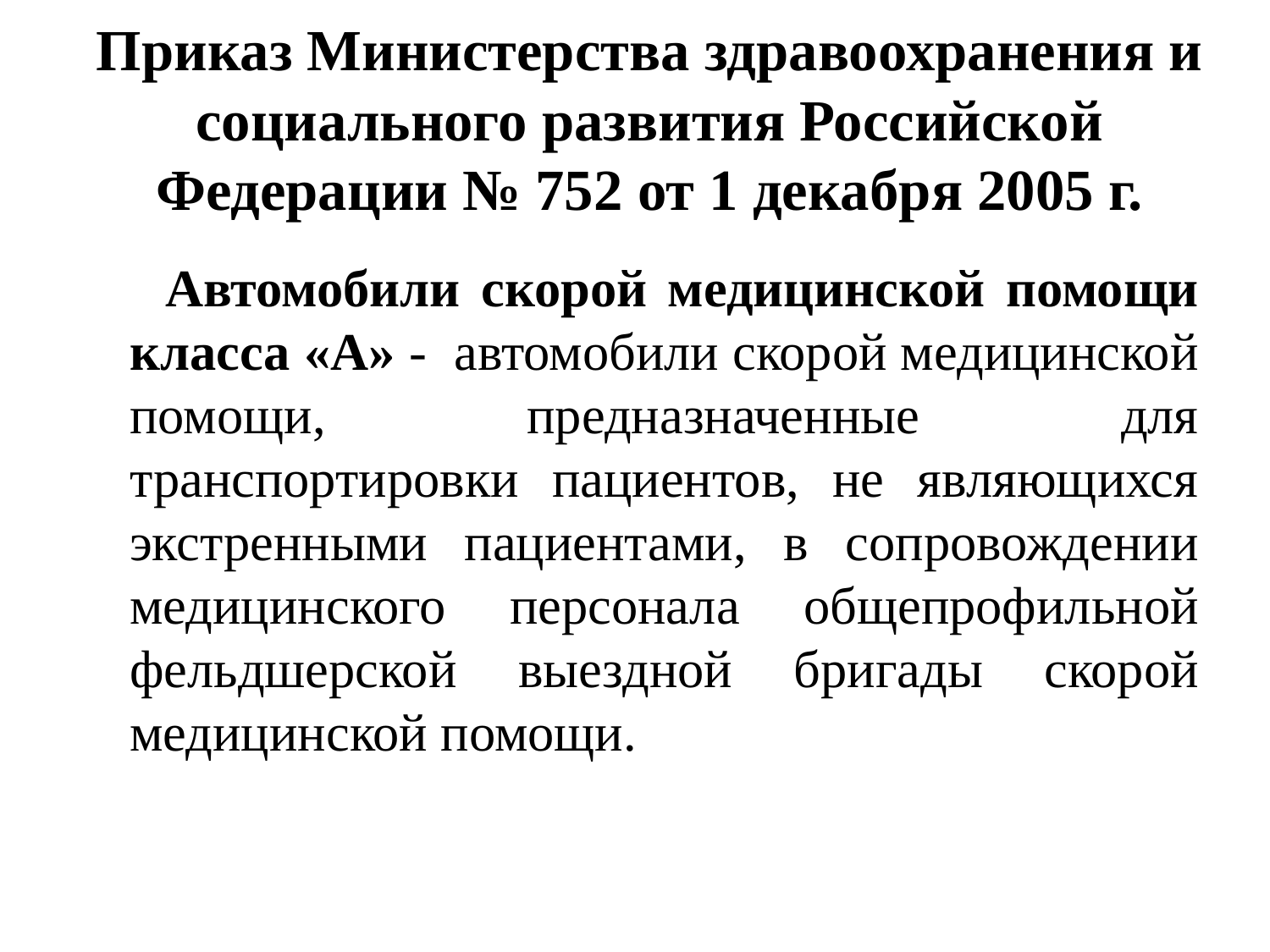

# Приказ Министерства здравоохранения и социального развития Российской Федерации № 752 от 1 декабря 2005 г.
    Автомобили скорой медицинской помощи класса «А» -  автомобили скорой медицинской помощи, предназначенные для транспортировки пациентов, не являющихся экстренными пациентами, в сопровождении медицинского персонала общепрофильной фельдшерской выездной бригады скорой медицинской помощи.